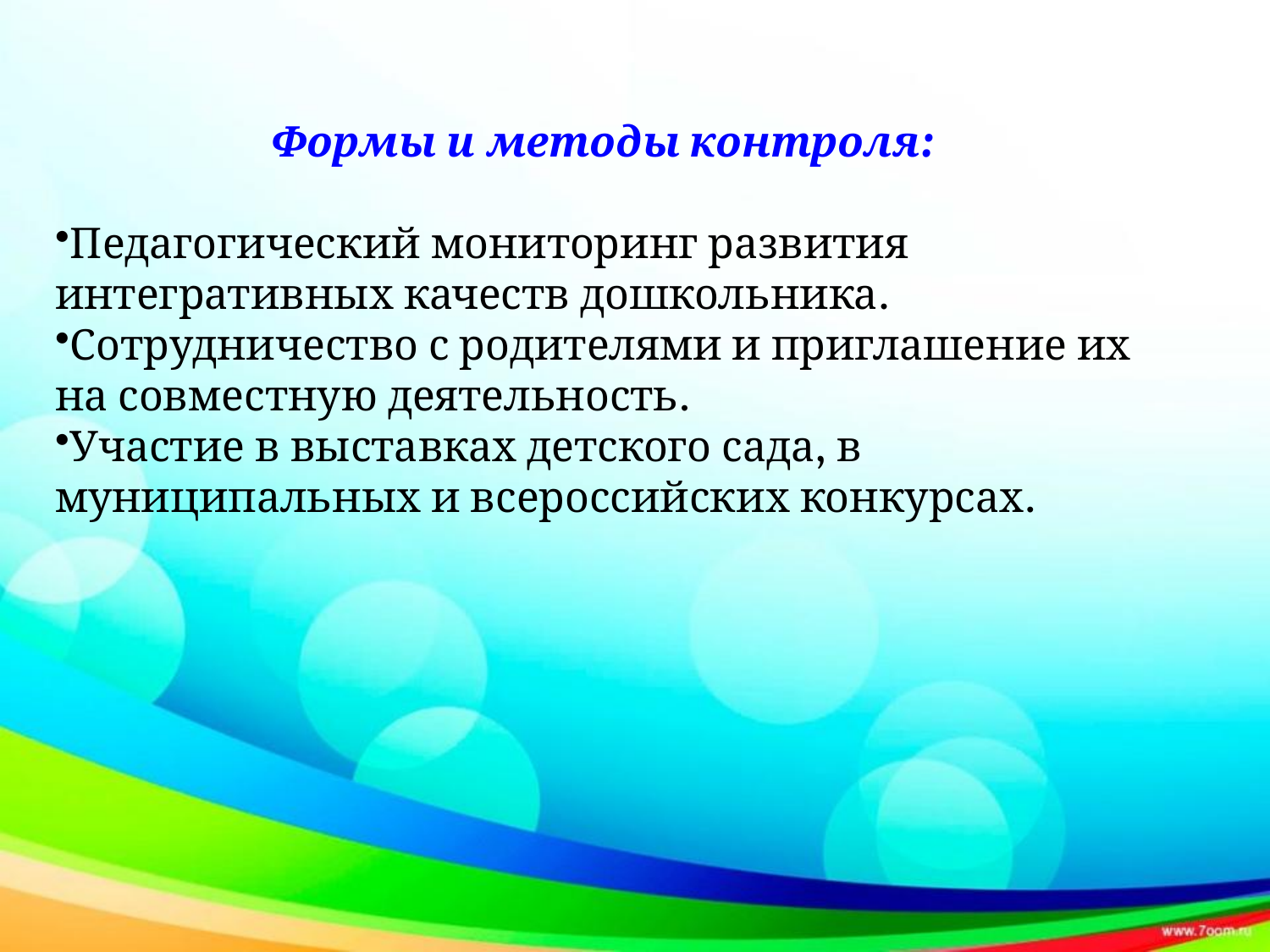

Формы и методы контроля:

Педагогический мониторинг развития интегративных качеств дошкольника.
Сотрудничество с родителями и приглашение их на совместную деятельность.
Участие в выставках детского сада, в муниципальных и всероссийских конкурсах.